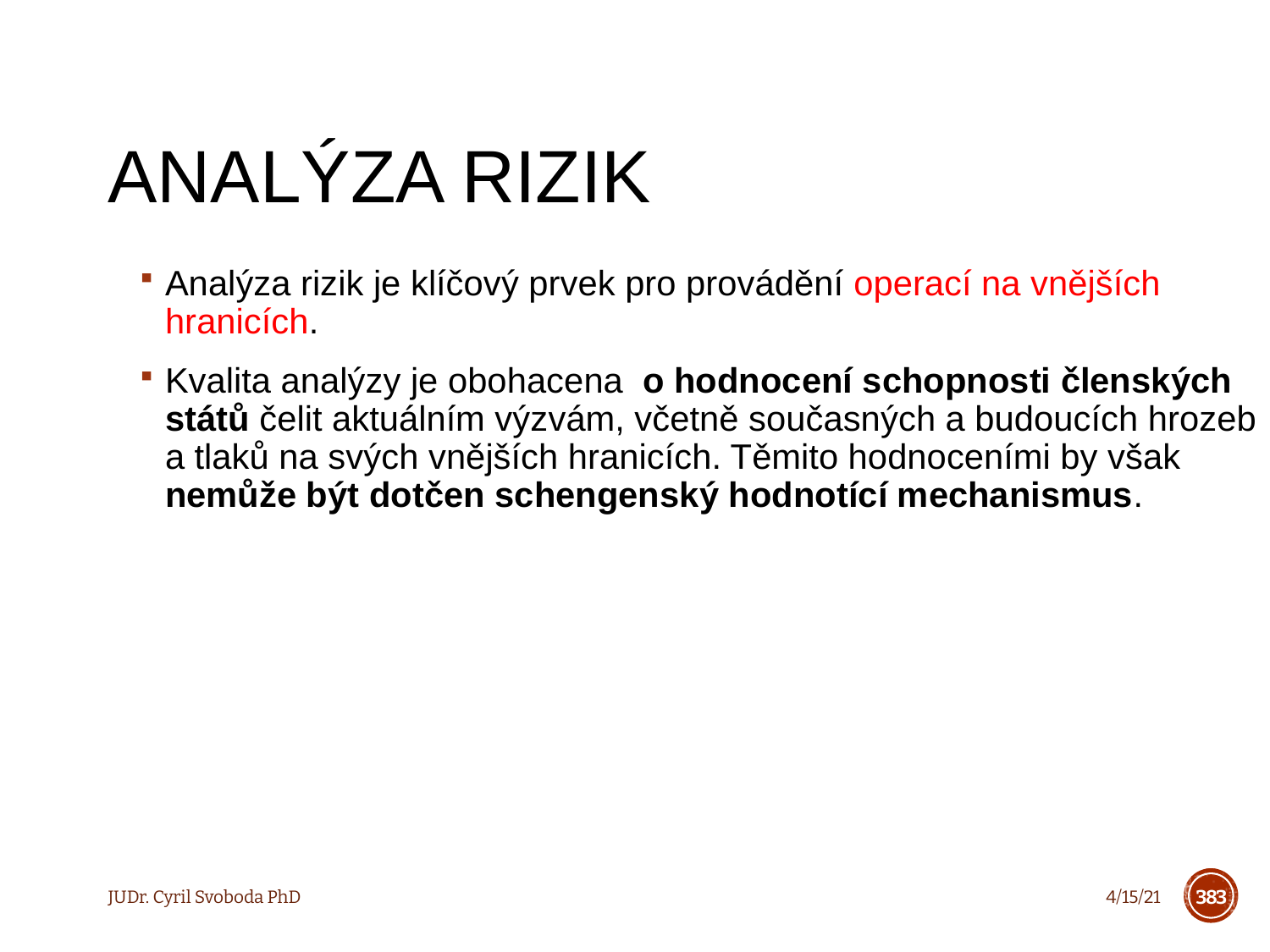

# Analýza rizik
Analýza rizik je klíčový prvek pro provádění operací na vnějších hranicích.
Kvalita analýzy je obohacena  o hodnocení schopnosti členských států čelit aktuálním výzvám, včetně současných a budoucích hrozeb a tlaků na svých vnějších hranicích. Těmito hodnoceními by však nemůže být dotčen schengenský hodnotící mechanismus.

JUDr. Cyril Svoboda PhD
4/15/21
383